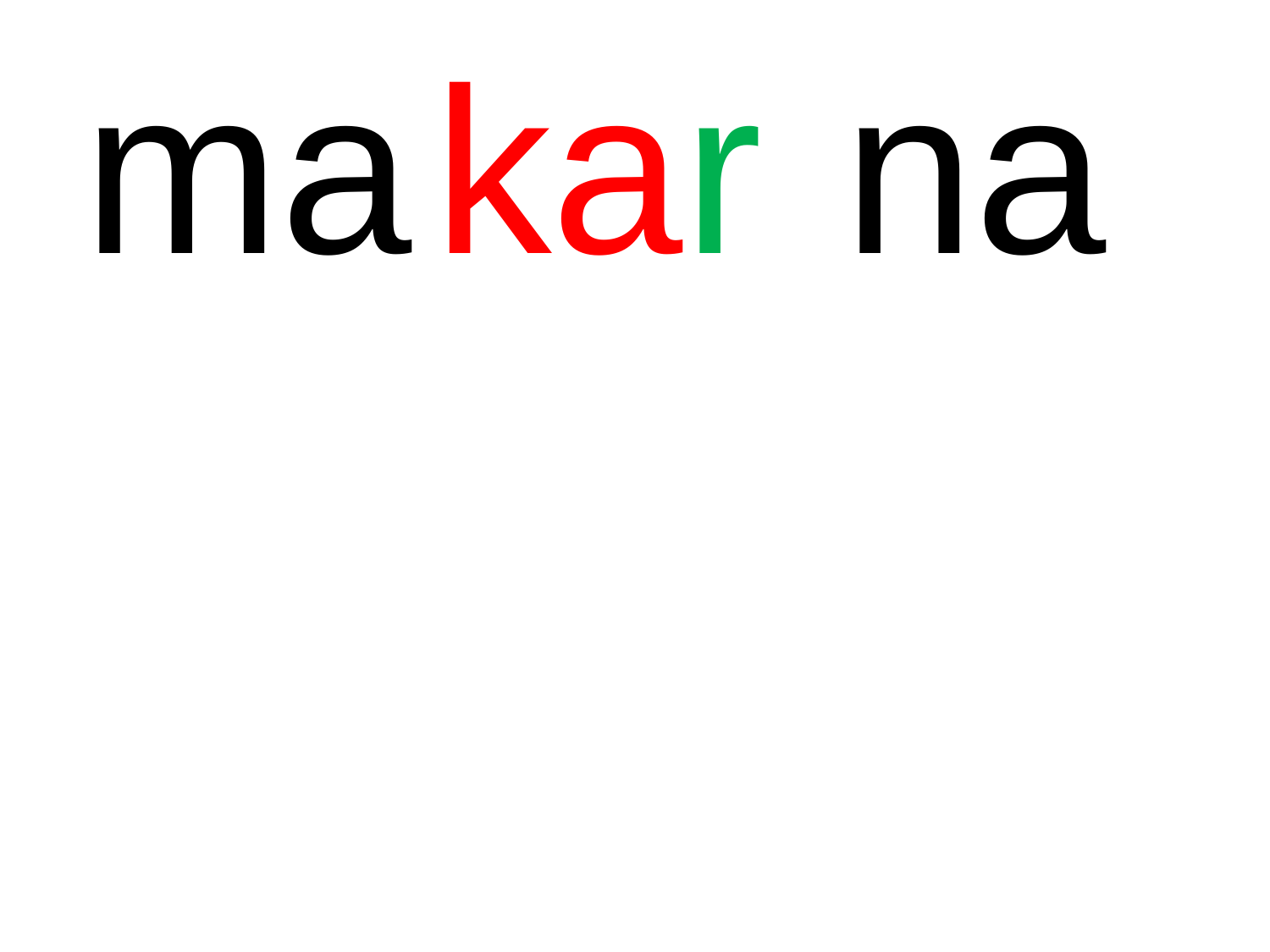

| ma |
| --- |
| kar |
| --- |
| na |
| --- |